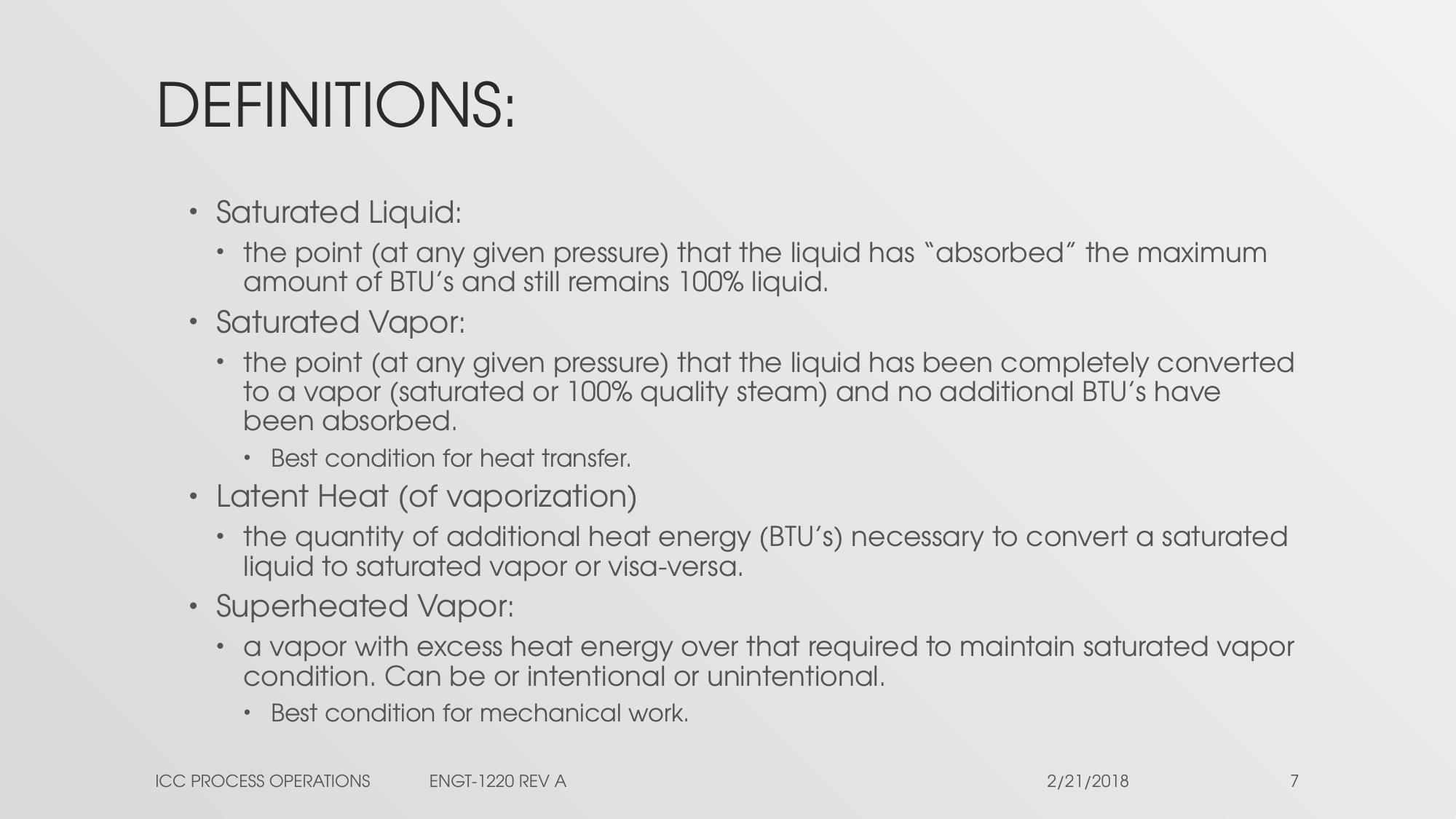

# Definitions:
Saturated Liquid:
the point (at any given pressure) that the liquid has “absorbed” the maximum amount of BTU’s and still remains 100% liquid.
Saturated Vapor:
the point (at any given pressure) that the liquid has been completely converted to a vapor (saturated or 100% quality steam) and no additional BTU’s have been absorbed.
Best condition for heat transfer.
Latent Heat (of vaporization)
the quantity of additional heat energy (BTU’s) necessary to convert a saturated liquid to saturated vapor or visa-versa.
Superheated Vapor:
a vapor with excess heat energy over that required to maintain saturated vapor condition. Can be or intentional or unintentional.
Best condition for mechanical work.

ICC Process Operations             ENGT-1220 Rev A
2/21/2018
7